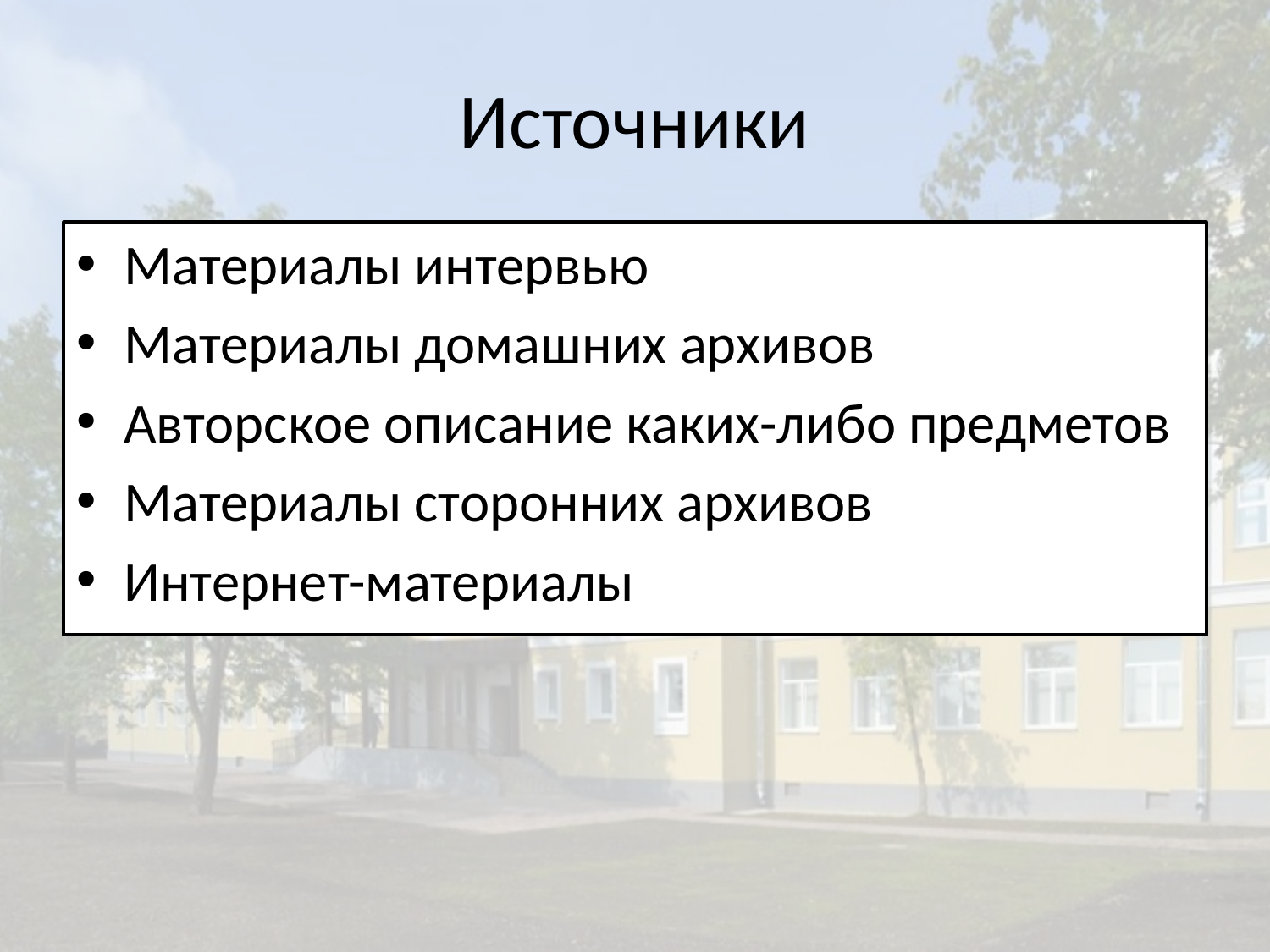

# Источники
Материалы интервью
Материалы домашних архивов
Авторское описание каких-либо предметов
Материалы сторонних архивов
Интернет-материалы